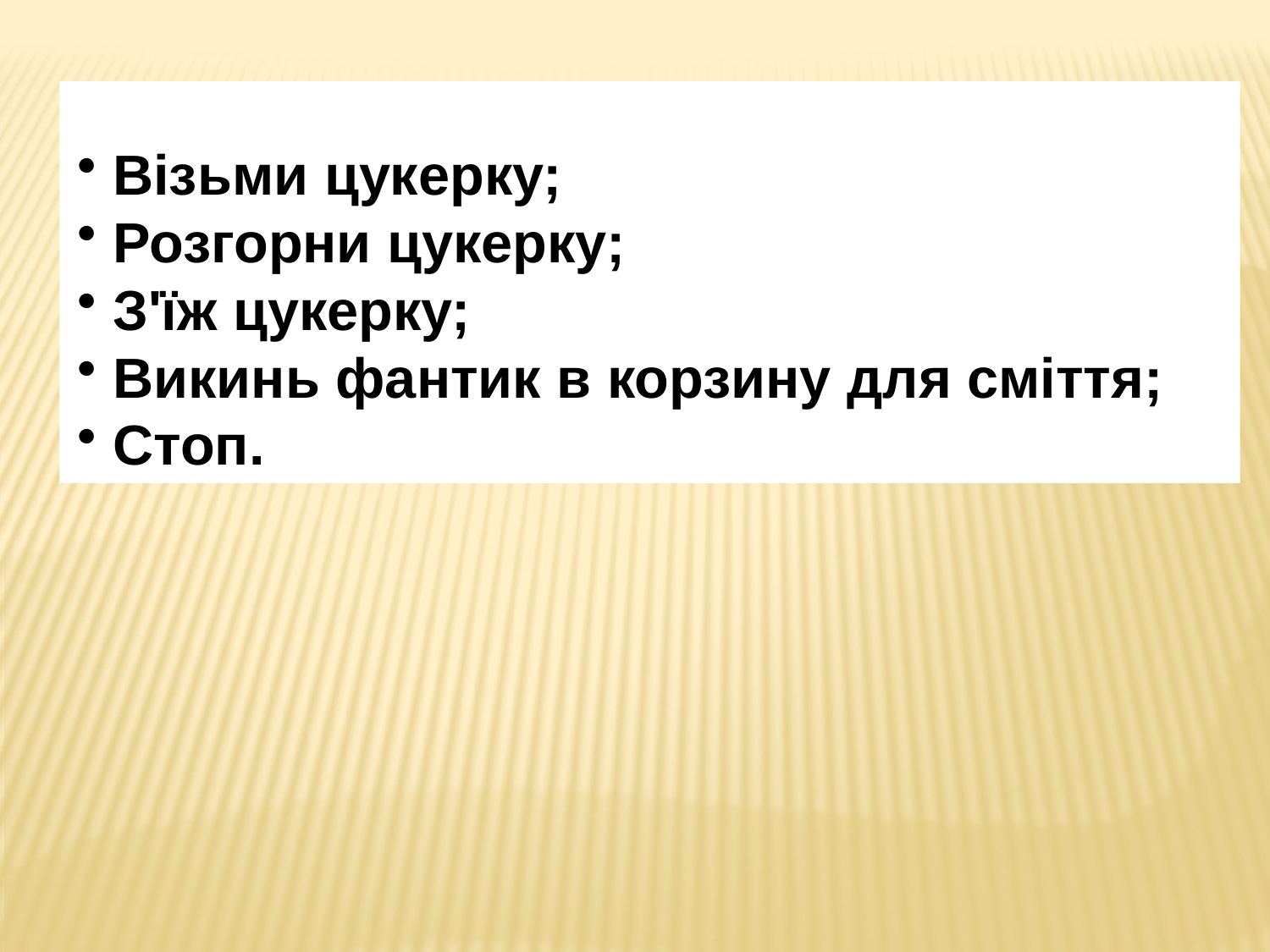

Візьми цукерку;
 Розгорни цукерку;
 З'їж цукерку;
 Викинь фантик в корзину для сміття;
 Стоп.